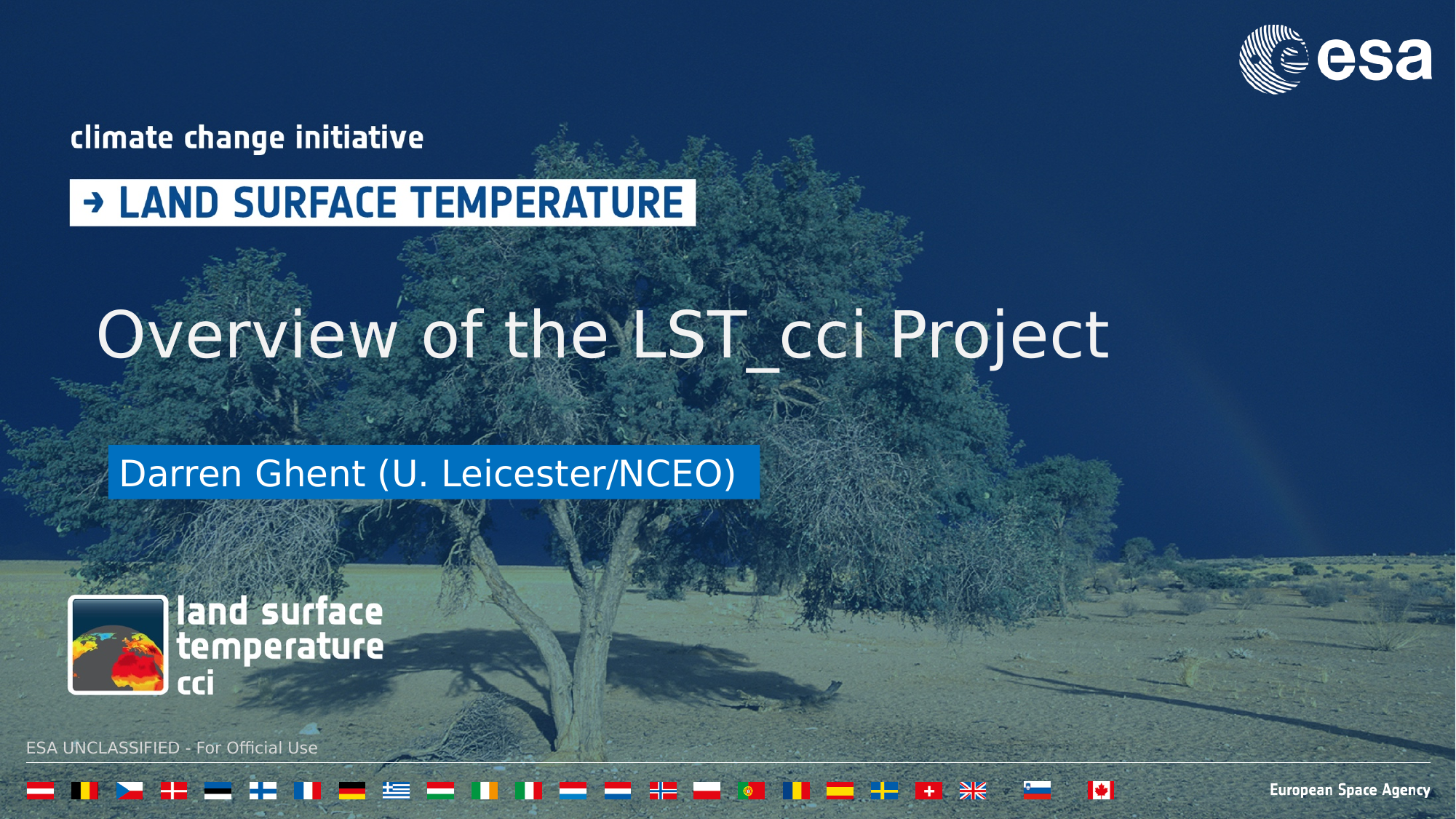

Overview of the LST_cci Project
Darren Ghent (U. Leicester/NCEO)